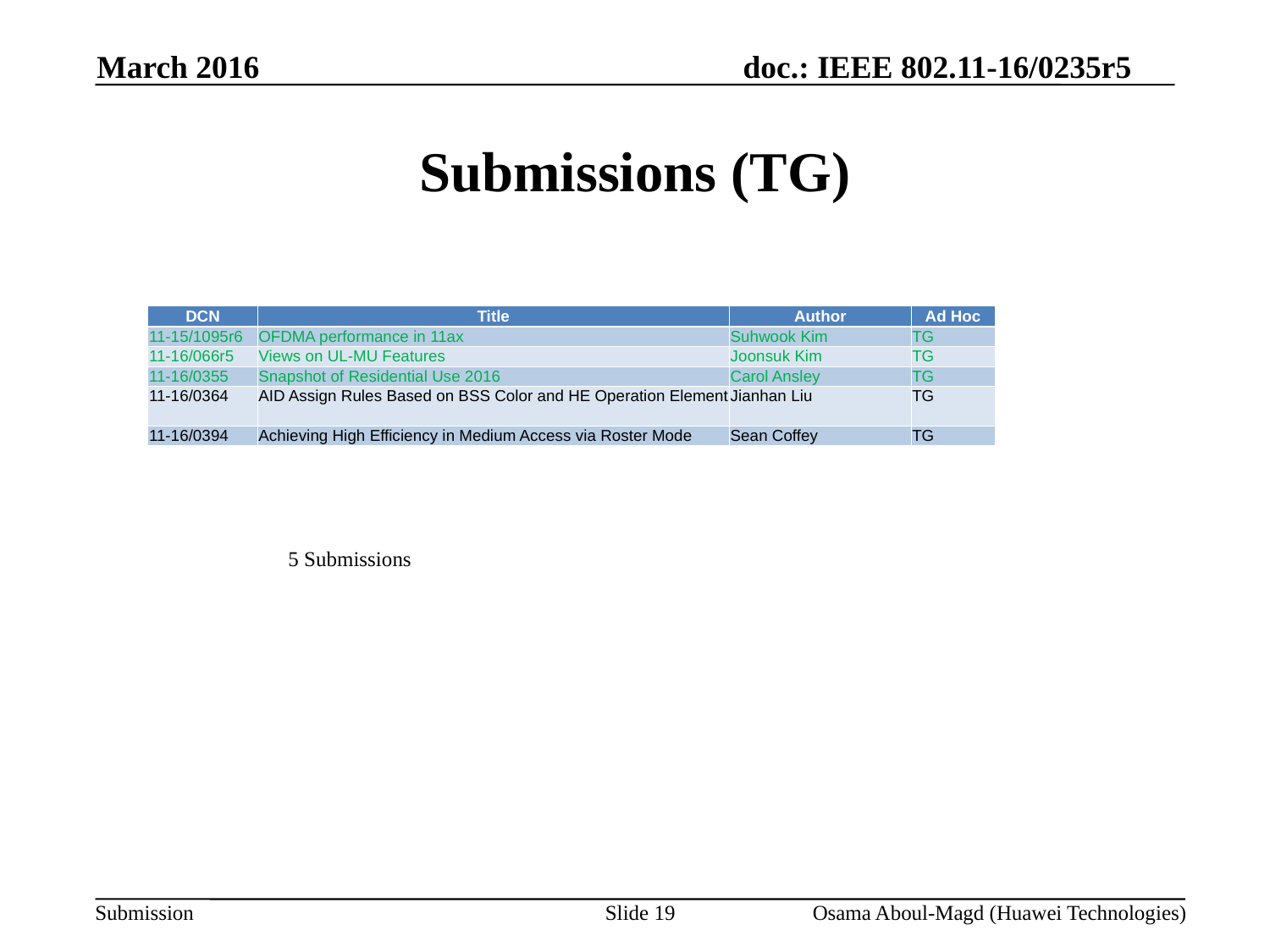

March 2016
# Submissions (TG)
| DCN | Title | Author | Ad Hoc |
| --- | --- | --- | --- |
| 11-15/1095r6 | OFDMA performance in 11ax | Suhwook Kim | TG |
| 11-16/066r5 | Views on UL-MU Features | Joonsuk Kim | TG |
| 11-16/0355 | Snapshot of Residential Use 2016 | Carol Ansley | TG |
| 11-16/0364 | AID Assign Rules Based on BSS Color and HE Operation Element | Jianhan Liu | TG |
| 11-16/0394 | Achieving High Efficiency in Medium Access via Roster Mode | Sean Coffey | TG |
5 Submissions
Slide 19
Osama Aboul-Magd (Huawei Technologies)